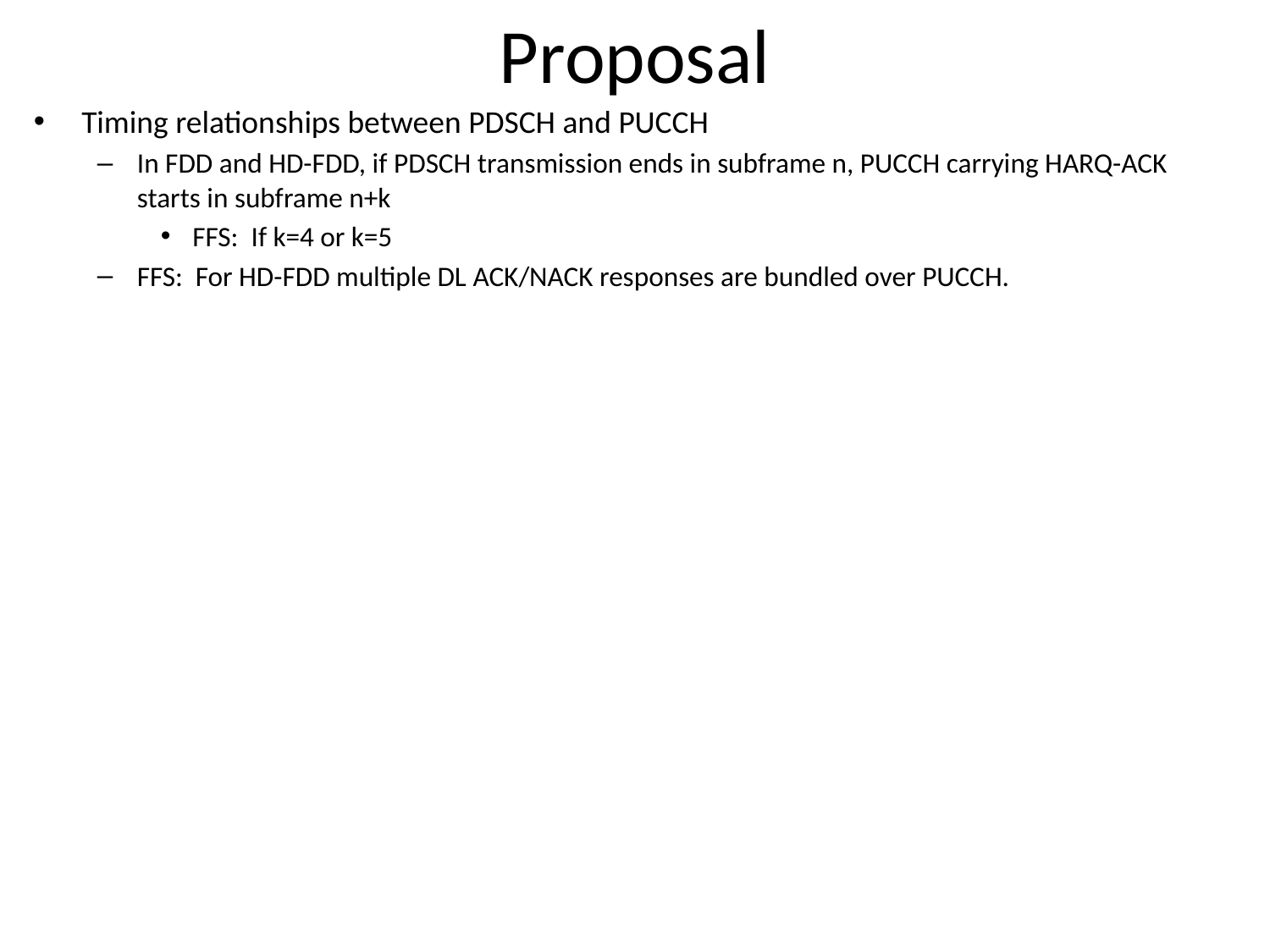

# Proposal
Timing relationships between PDSCH and PUCCH
In FDD and HD-FDD, if PDSCH transmission ends in subframe n, PUCCH carrying HARQ-ACK starts in subframe n+k
FFS:  If k=4 or k=5
FFS:  For HD-FDD multiple DL ACK/NACK responses are bundled over PUCCH.